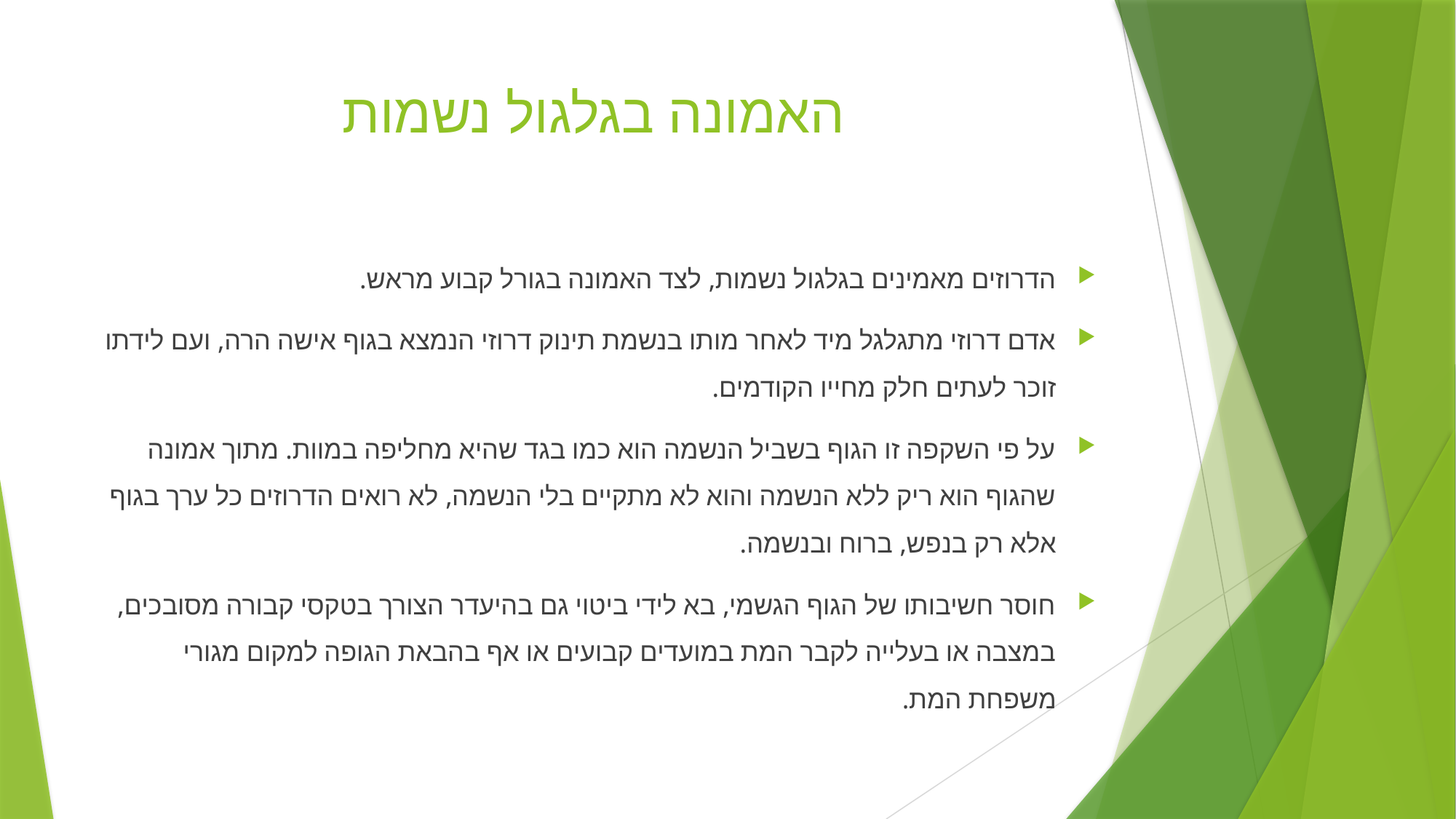

# האמונה בגלגול נשמות
הדרוזים מאמינים בגלגול נשמות, לצד האמונה בגורל קבוע מראש.
אדם דרוזי מתגלגל מיד לאחר מותו בנשמת תינוק דרוזי הנמצא בגוף אישה הרה, ועם לידתו זוכר לעתים חלק מחייו הקודמים.
על פי השקפה זו הגוף בשביל הנשמה הוא כמו בגד שהיא מחליפה במוות. מתוך אמונה שהגוף הוא ריק ללא הנשמה והוא לא מתקיים בלי הנשמה, לא רואים הדרוזים כל ערך בגוף אלא רק בנפש, ברוח ובנשמה.
חוסר חשיבותו של הגוף הגשמי, בא לידי ביטוי גם בהיעדר הצורך בטקסי קבורה מסובכים, במצבה או בעלייה לקבר המת במועדים קבועים או אף בהבאת הגופה למקום מגורי משפחת המת.